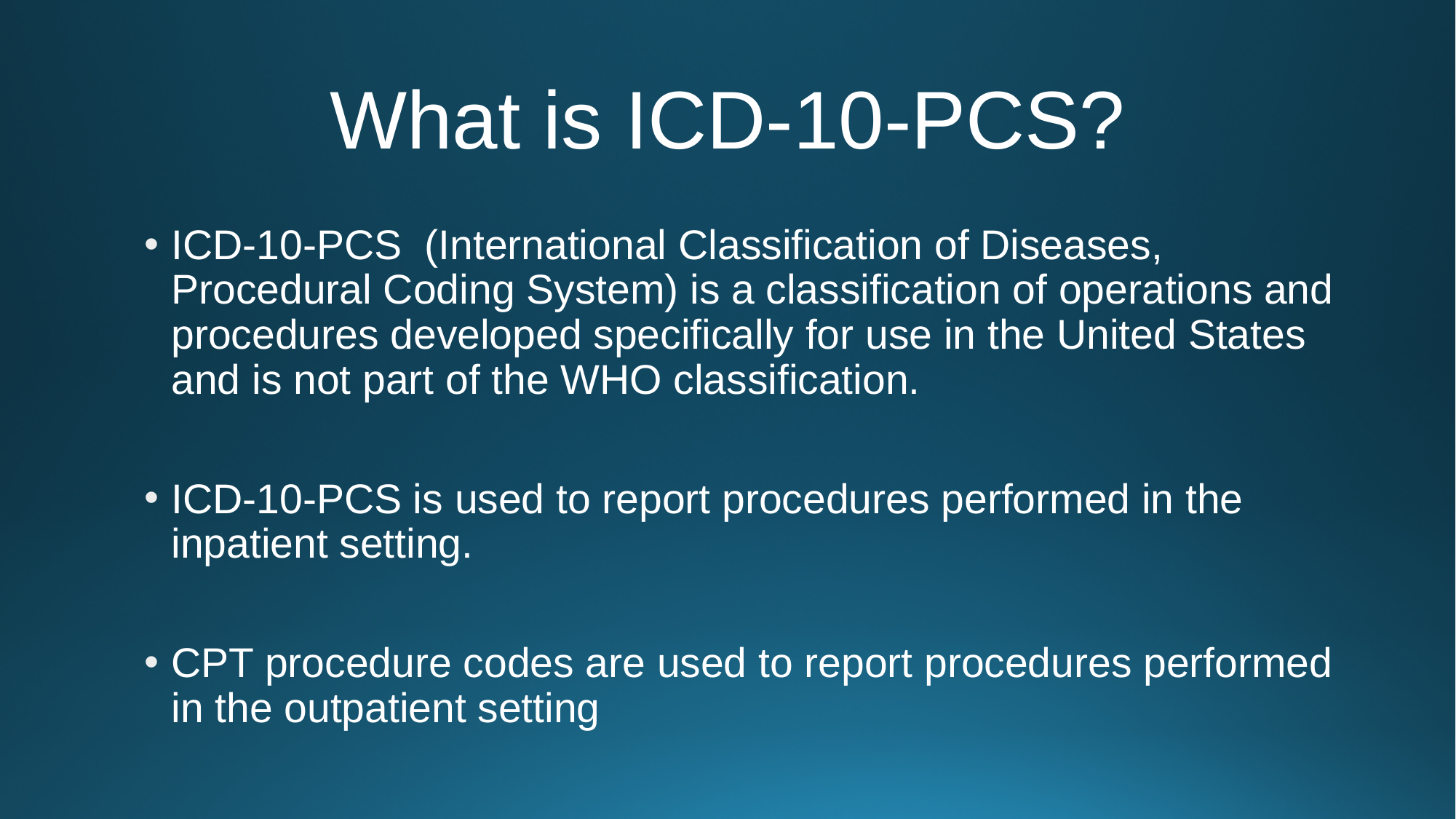

# What is ICD-10-PCS?
ICD-10-PCS  (International Classification of Diseases, Procedural Coding System) is a classification of operations and procedures developed specifically for use in the United States and is not part of the WHO classification.

ICD-10-PCS is used to report procedures performed in the inpatient setting.

CPT procedure codes are used to report procedures performed in the outpatient setting